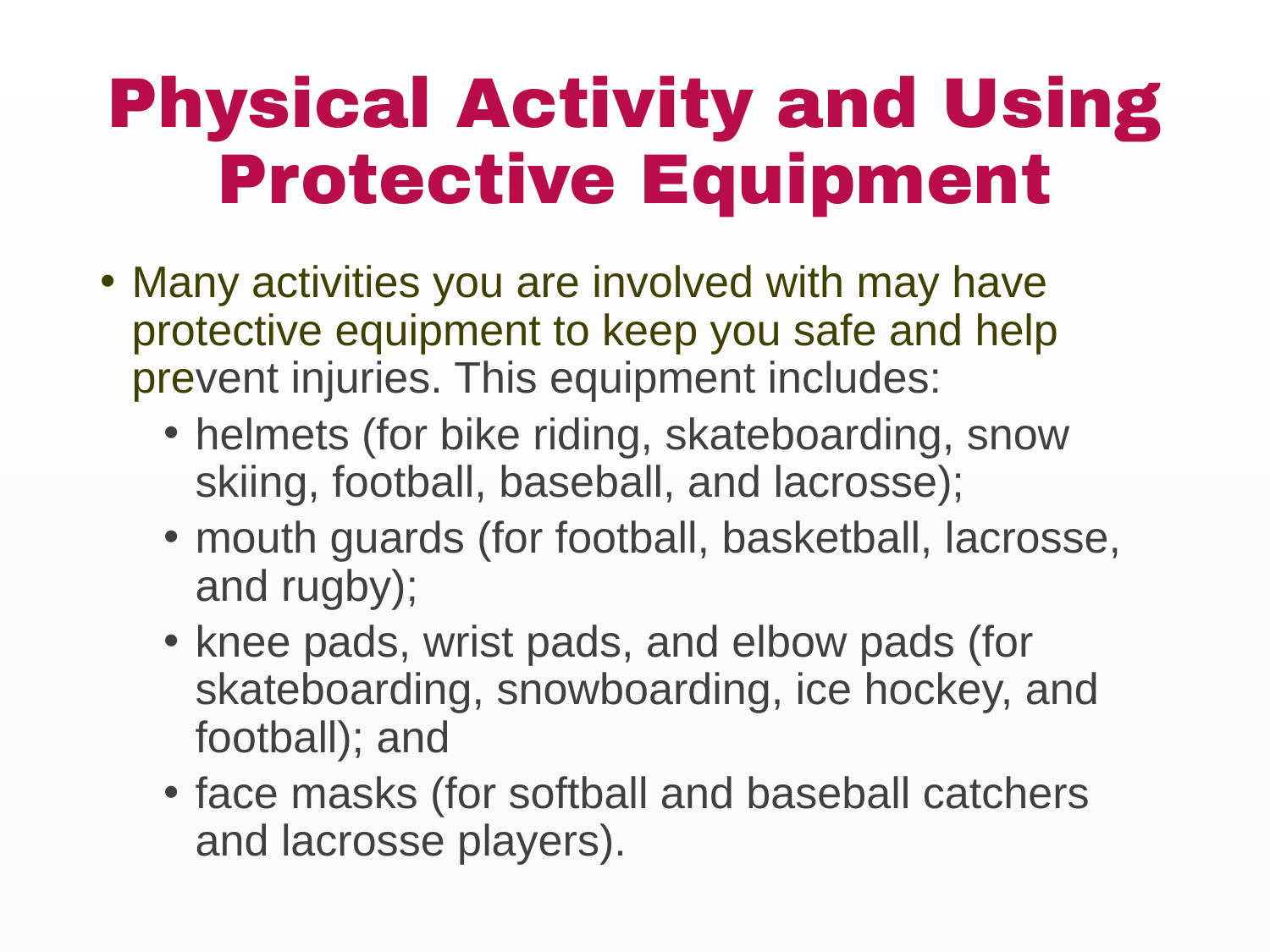

# Physical Activity and Using Protective Equipment
Many activities you are involved with may have protective equipment to keep you safe and help prevent injuries. This equipment includes:
helmets (for bike riding, skateboarding, snow skiing, football, baseball, and lacrosse);
mouth guards (for football, basketball, lacrosse, and rugby);
knee pads, wrist pads, and elbow pads (for skateboarding, snowboarding, ice hockey, and football); and
face masks (for softball and baseball catchers and lacrosse players).